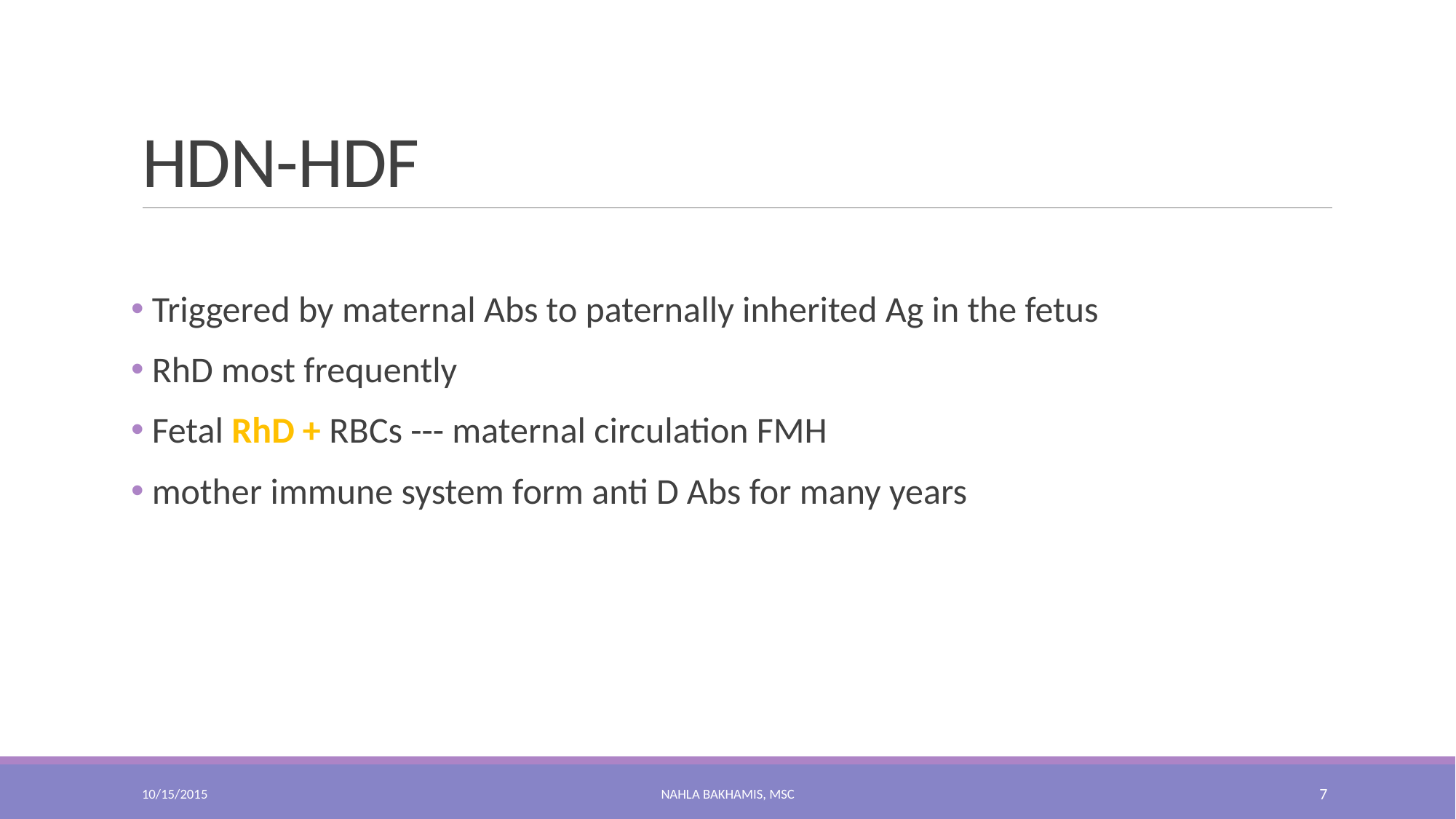

# HDN-HDF

 Triggered by maternal Abs to paternally inherited Ag in the fetus
 RhD most frequently
 Fetal RhD + RBCs --- maternal circulation FMH
 mother immune system form anti D Abs for many years

10/15/2015
NAHLA BAKHAMIS, MSc
7